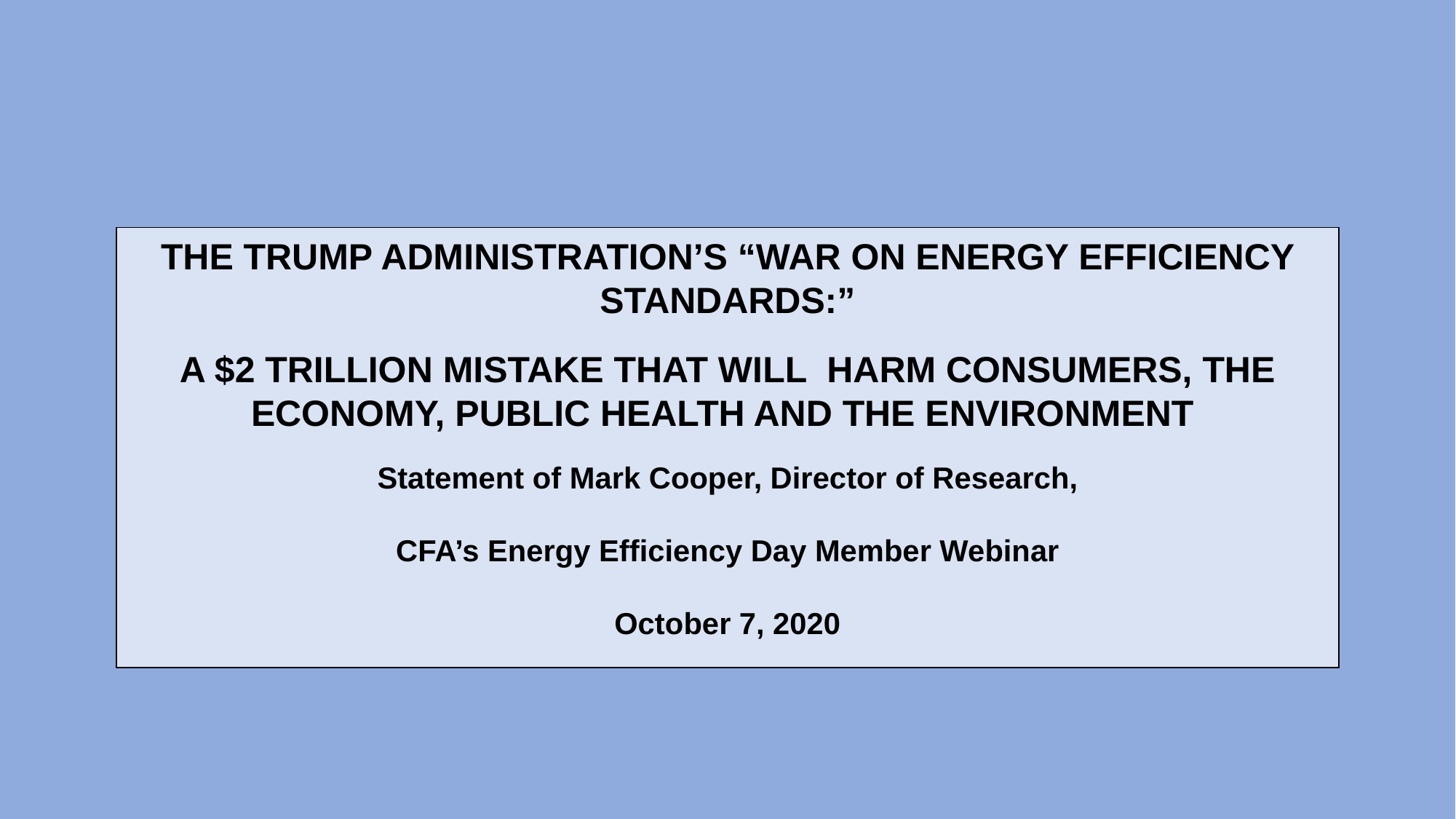

The Trump Administration’s “War on Energy Efficiency Standards:”

A $2 Trillion Mistake that Will  Harm Consumers, the Economy, Public Health and the Environment

Statement of Mark Cooper, Director of Research,

CFA’s Energy Efficiency Day Member Webinar

October 7, 2020